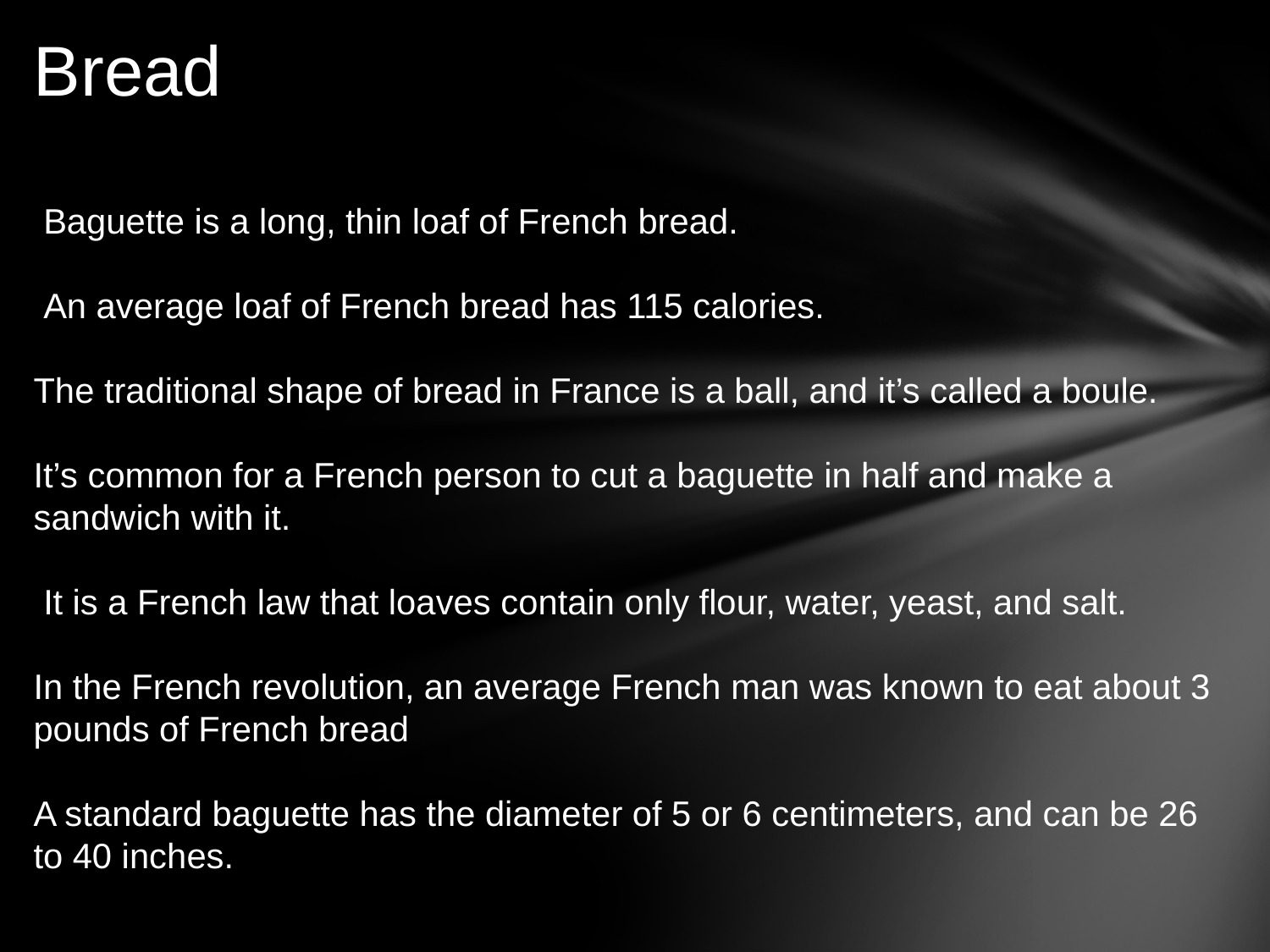

# Bread
 Baguette is a long, thin loaf of French bread.

 An average loaf of French bread has 115 calories.

The traditional shape of bread in France is a ball, and it’s called a boule.

It’s common for a French person to cut a baguette in half and make a sandwich with it.

 It is a French law that loaves contain only flour, water, yeast, and salt.

In the French revolution, an average French man was known to eat about 3 pounds of French bread

A standard baguette has the diameter of 5 or 6 centimeters, and can be 26 to 40 inches.